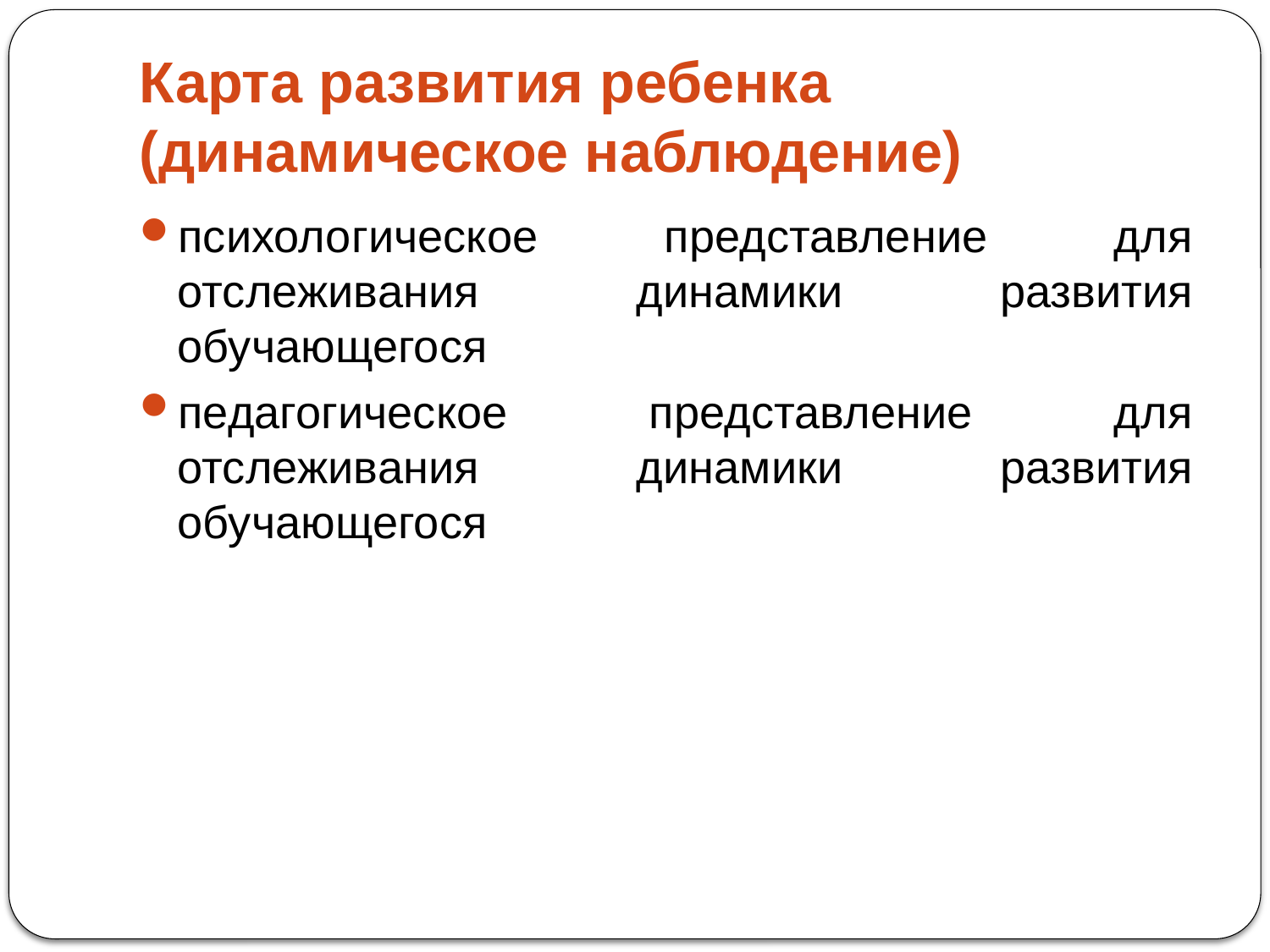

# Карта развития ребенка (динамическое наблюдение)
психологическое представление для отслеживания динамики развития обучающегося
педагогическое представление для отслеживания динамики развития обучающегося